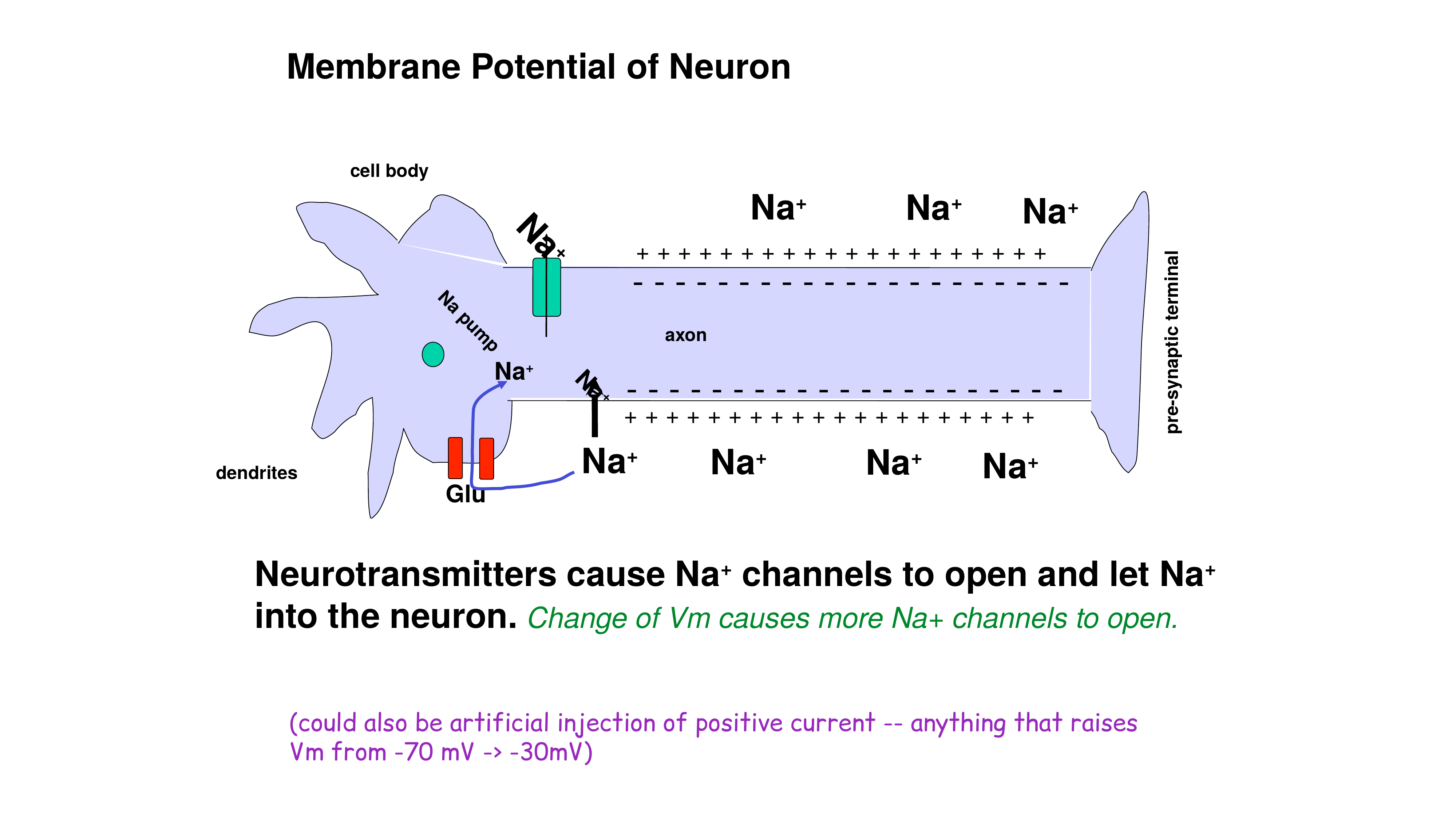

Membrane Potential of Neuron
cell body
Na+
Na+
Na+
Na+

Na pump

+ + + + + + + + + + + + + + + + + + + +

- - - - - - - - - - - - - - - - - - - - -
axon
pre-synaptic terminal

Na+

Na+
- - - - - - - - - - - - - - - - - - - - -

+ + + + + + + + + + + + + + + + + + + +
Na+
Na+
Na+

Na+
dendrites
Glu
Neurotransmitters cause Na+ channels to open and let Na+ into the neuron. Change of Vm causes more Na+ channels to open.
(could also be artificial injection of positive current -- anything that raises Vm from -70 mV -> -30mV)